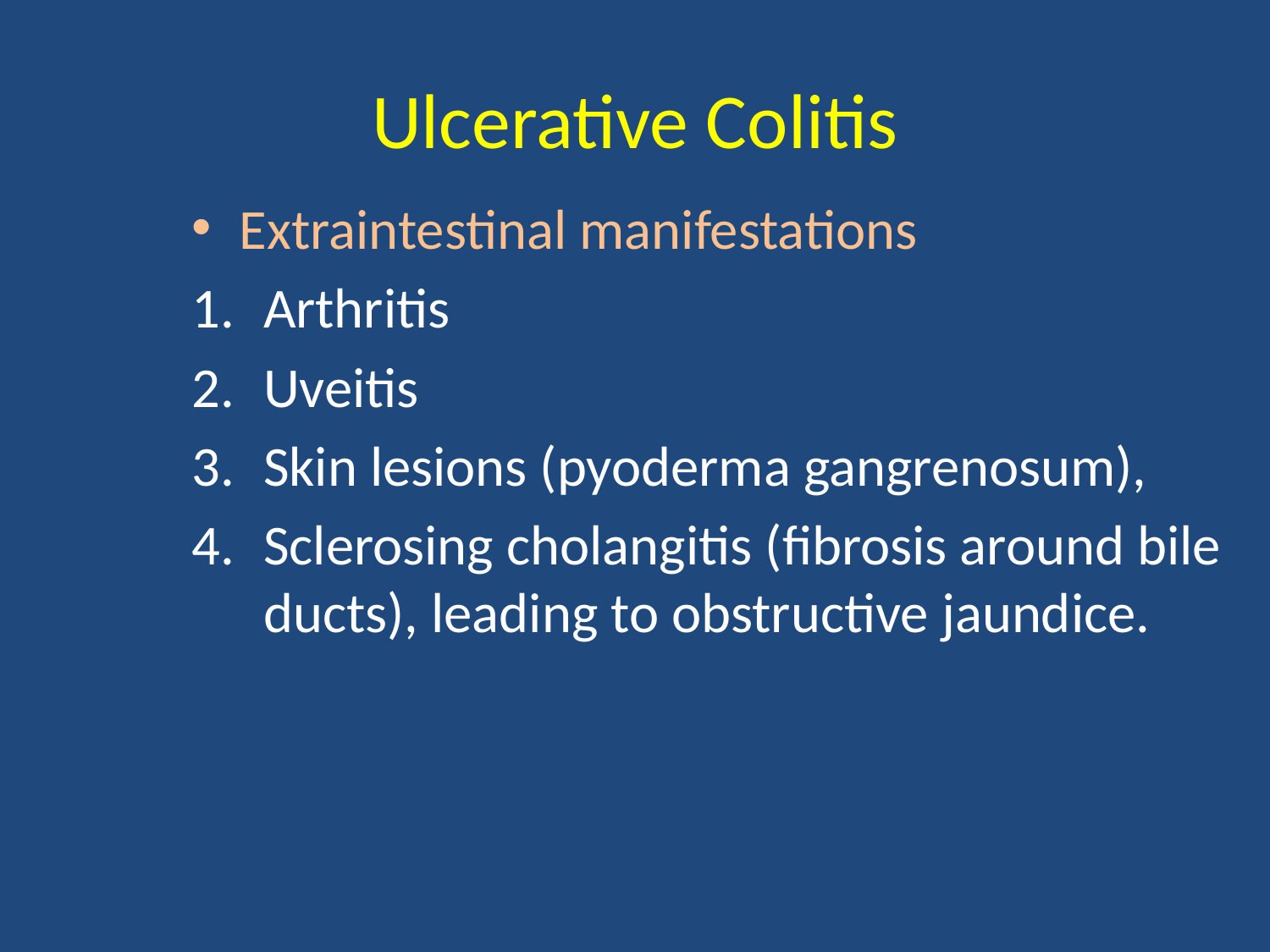

# Ulcerative Colitis
Extraintestinal manifestations
Arthritis
Uveitis
Skin lesions (pyoderma gangrenosum),
Sclerosing cholangitis (fibrosis around bile ducts), leading to obstructive jaundice.